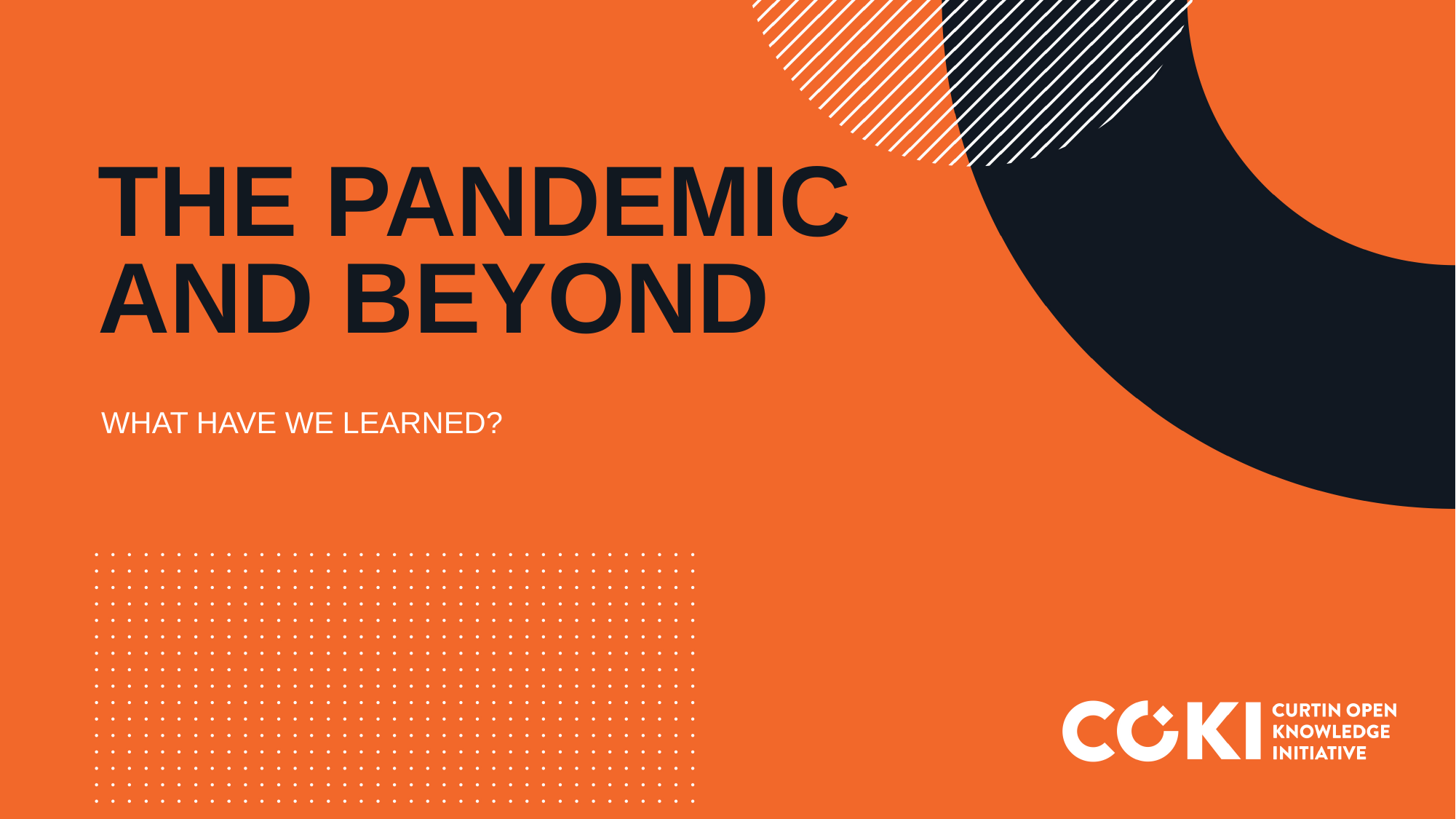

THE PANDEMIC AND BEYOND
WHAT HAVE WE LEARNED?